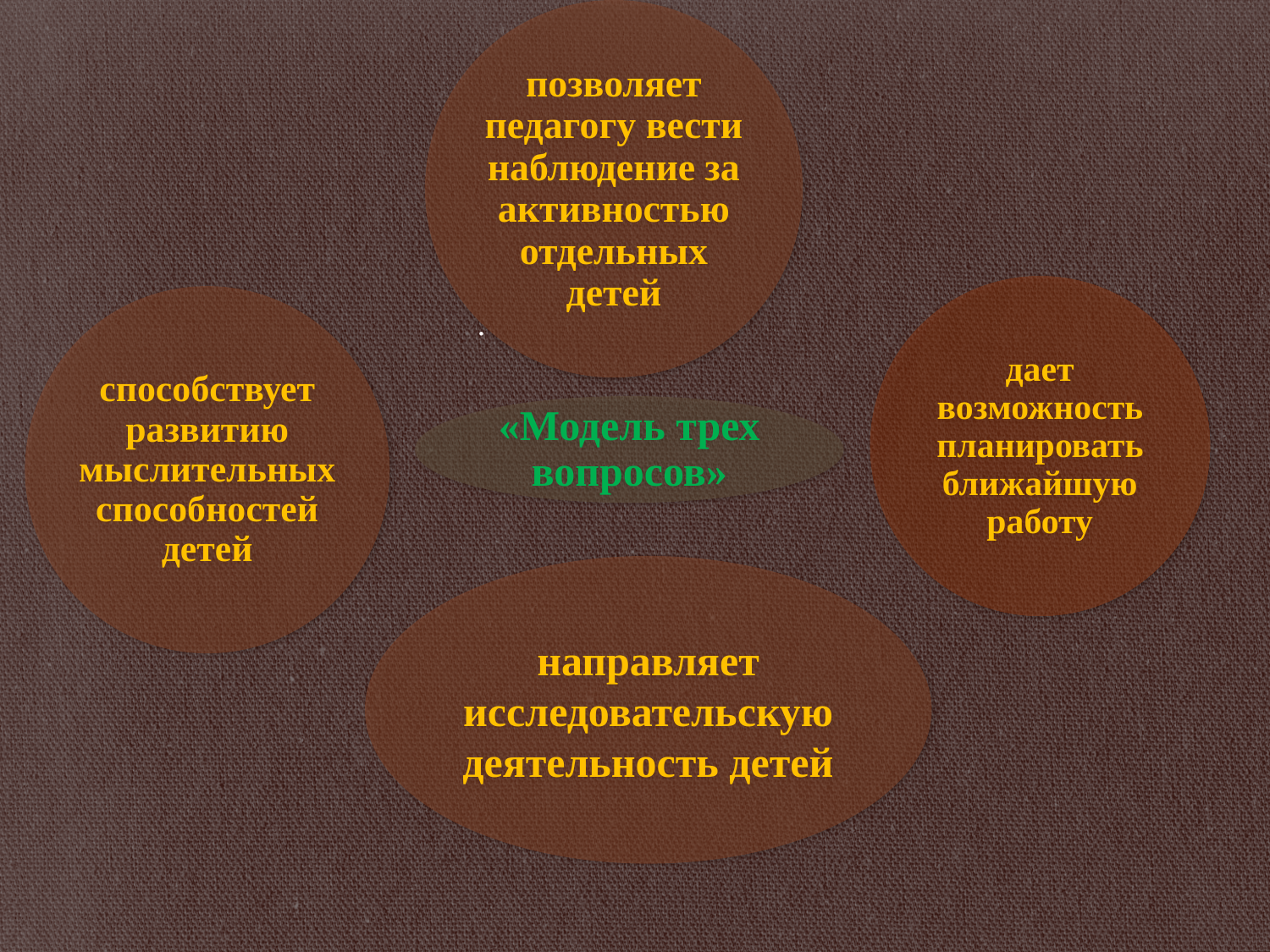

позволяет педагогу вести наблюдение за активностью отдельных детей
дает возможность планировать ближайшую работу
способствует развитию мыслительных способностей детей
.
направляет исследовательскую деятельность детей
«Модель трех вопросов»